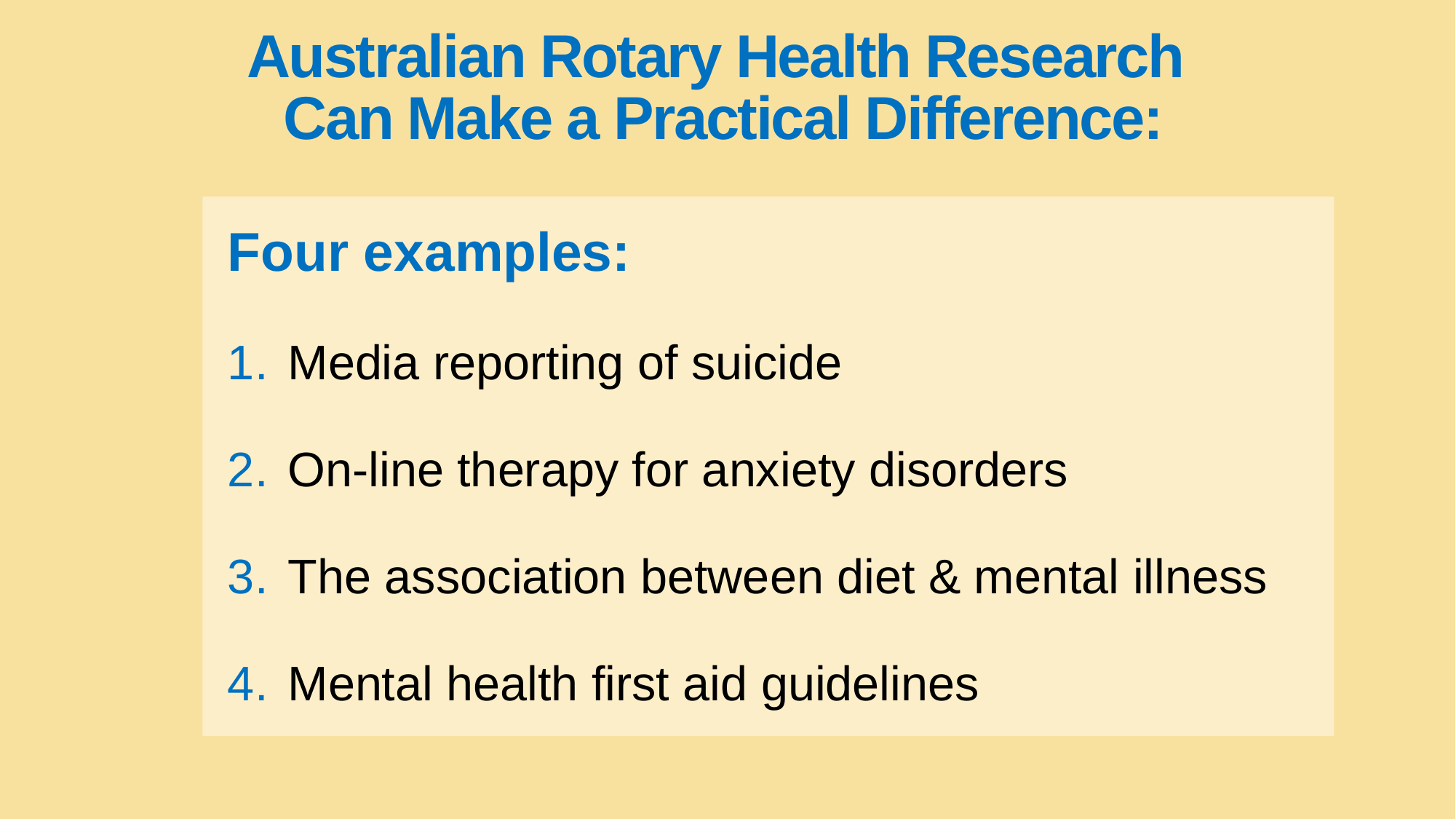

# Australian Rotary Health Research Can Make a Practical Difference:

Four examples:
Media reporting of suicide
On-line therapy for anxiety disorders
The association between diet & mental illness
Mental health first aid guidelines